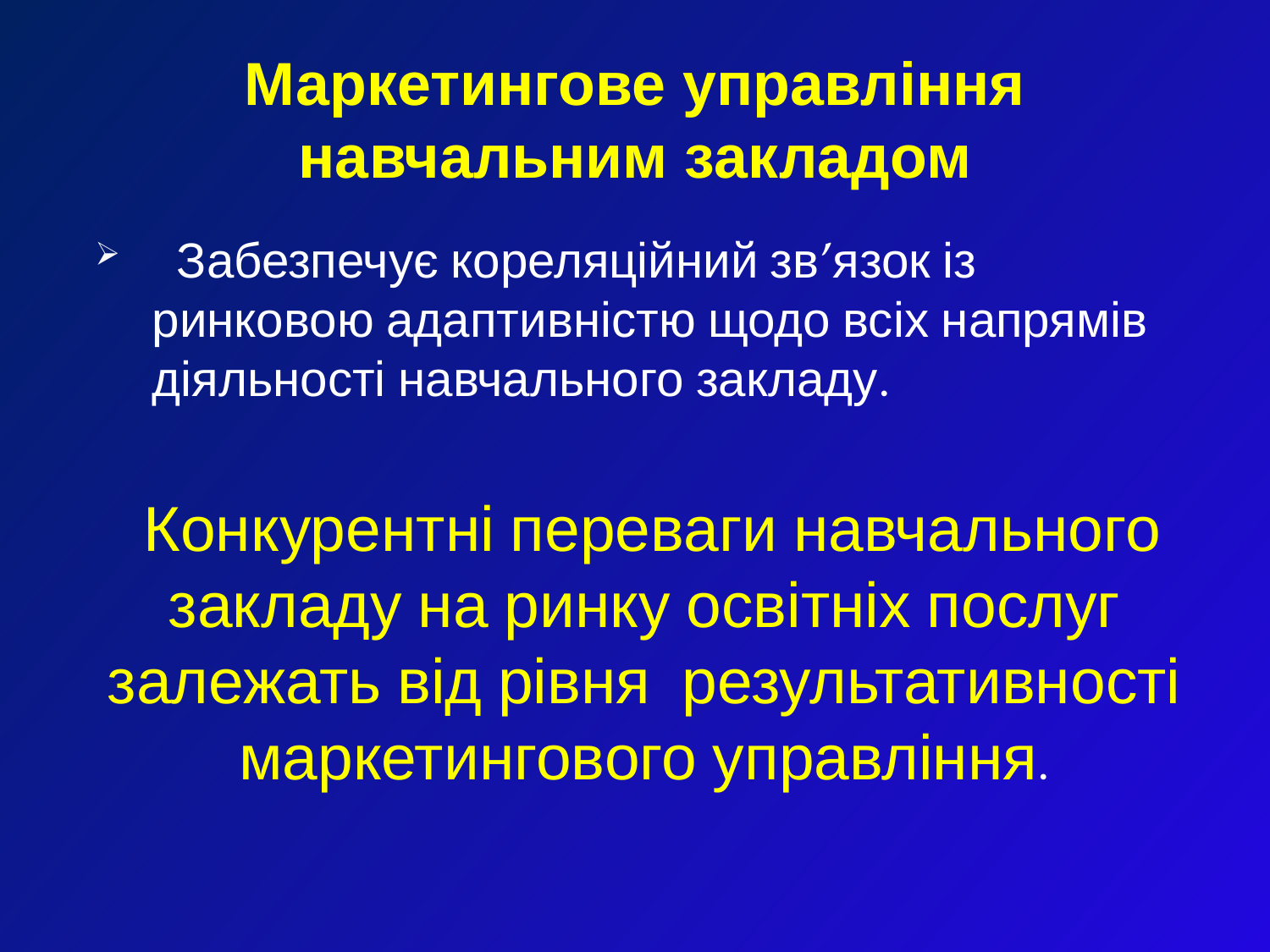

# Маркетингове управління навчальним закладом
  Забезпечує кореляційний зв’язок із ринковою адаптивністю щодо всіх напрямів діяльності навчального закладу.

 Конкурентні переваги навчального закладу на ринку освітніх послуг залежать від рівня  результативності маркетингового управління.